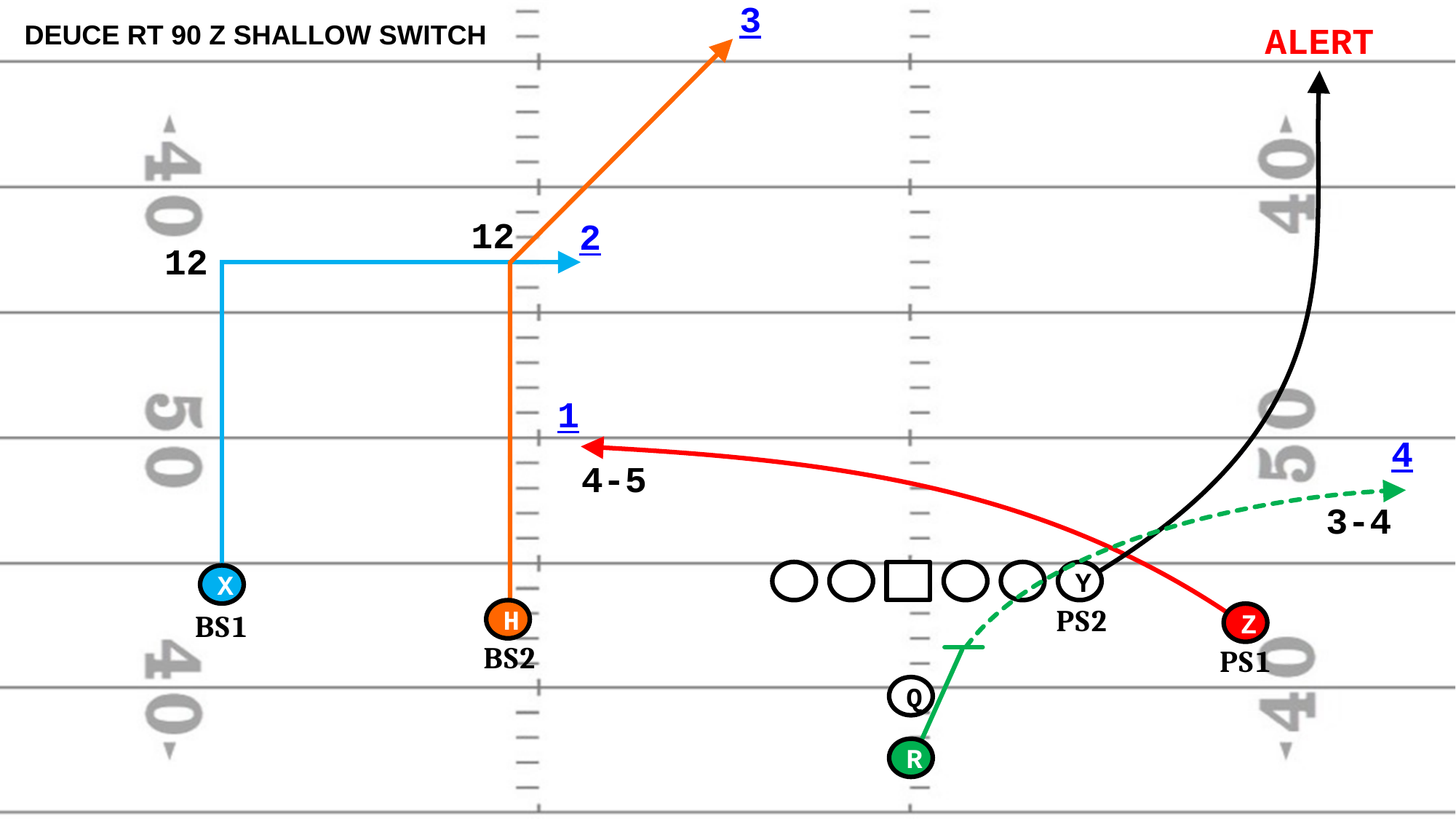

3
DEUCE RT 90 Z SHALLOW SWITCH
ALERT

12
2
12

1
4

4-5

3-4

Y
X
PS2
H
BS1
Z
BS2
PS1
Q
R